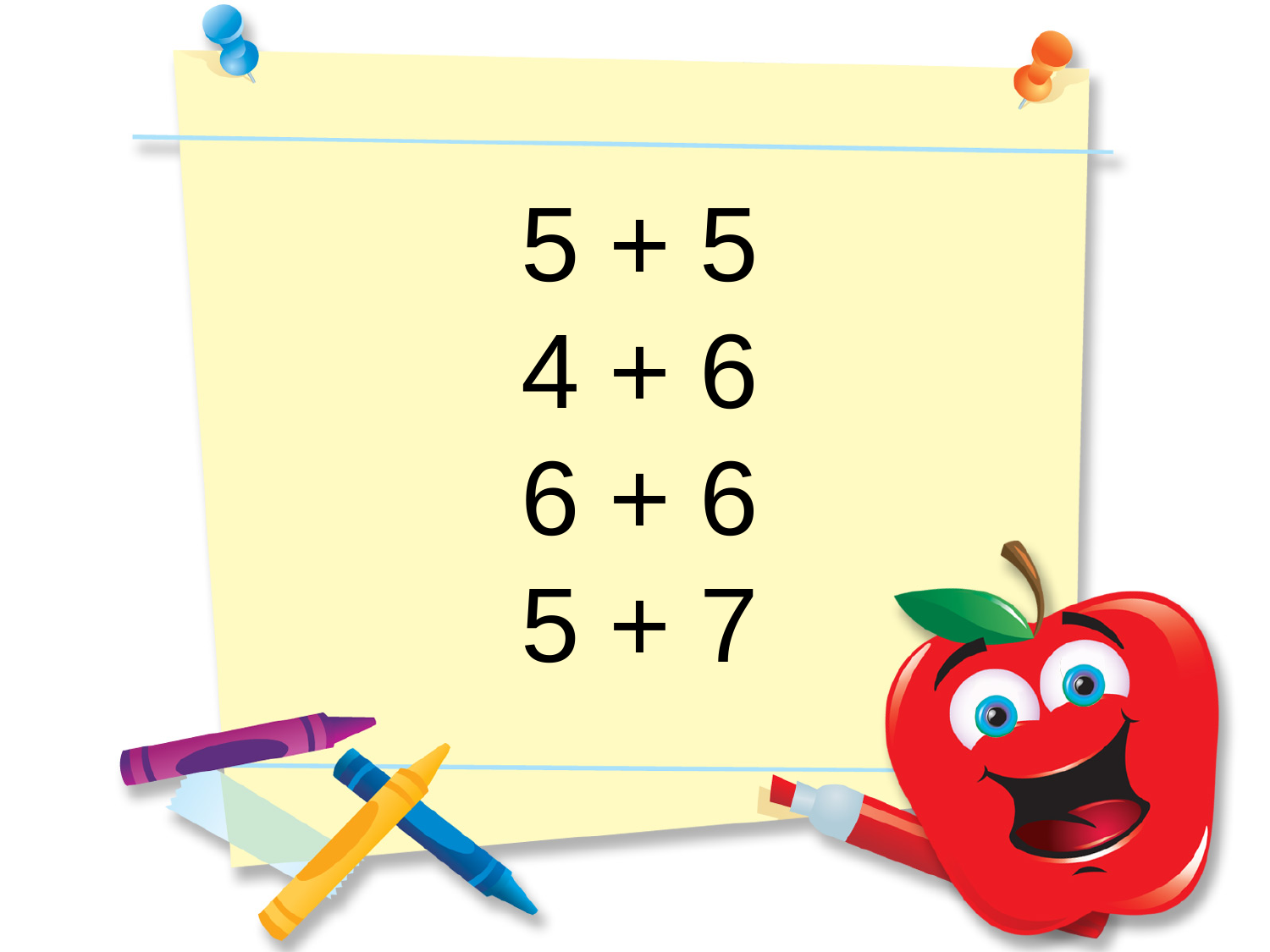

5 + 5
4 + 6
6 + 6
5 + 7